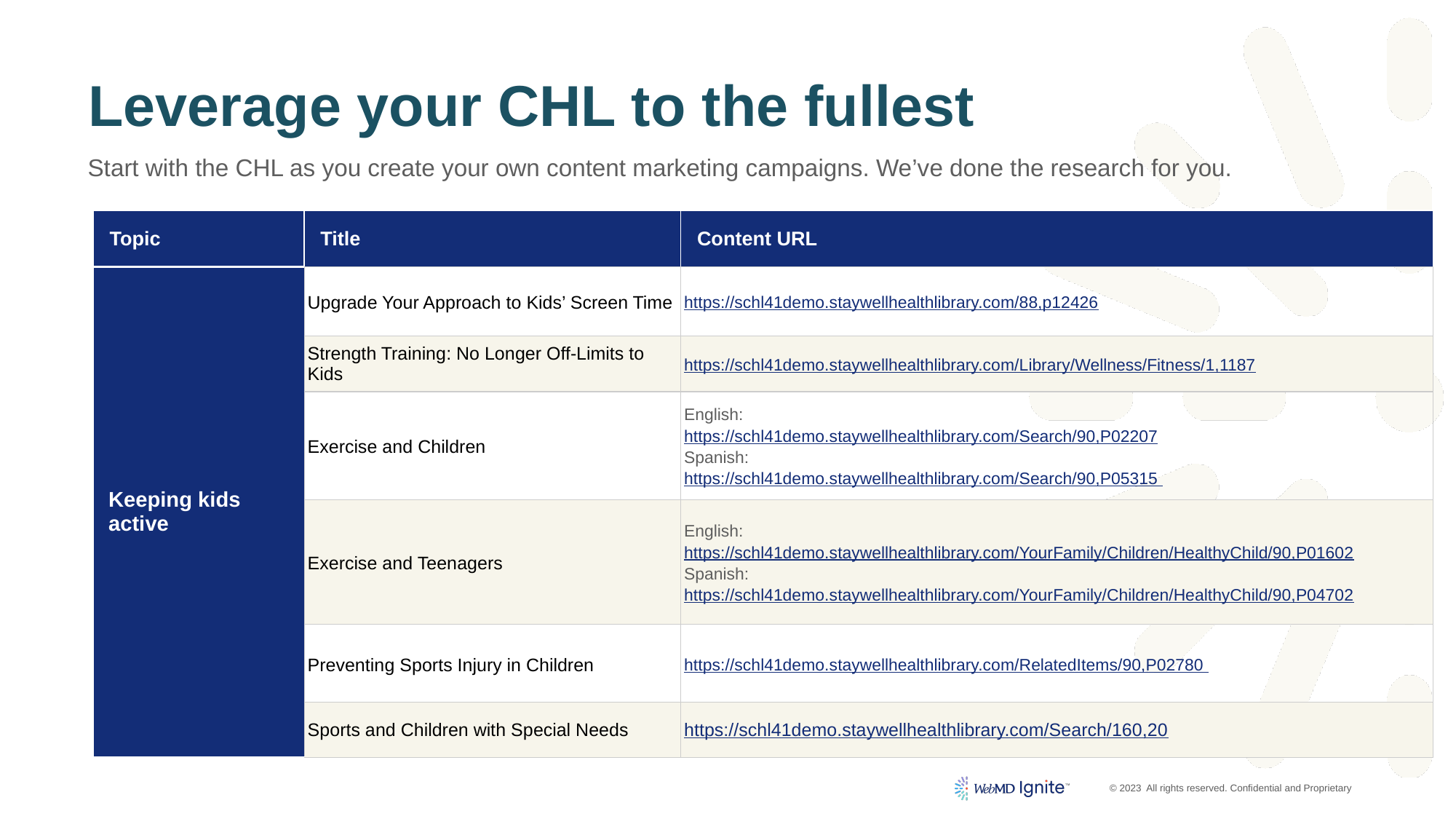

# Leverage your CHL to the fullest
Start with the CHL as you create your own content marketing campaigns. We’ve done the research for you.
| Topic | Title | Content URL |
| --- | --- | --- |
| Keeping kids active | Upgrade Your Approach to Kids’ Screen Time | https://schl41demo.staywellhealthlibrary.com/88,p12426 |
|  | Strength Training: No Longer Off-Limits to Kids | https://schl41demo.staywellhealthlibrary.com/Library/Wellness/Fitness/1,1187 |
|  | Exercise and Children | English: https://schl41demo.staywellhealthlibrary.com/Search/90,P02207 Spanish: https://schl41demo.staywellhealthlibrary.com/Search/90,P05315 |
|  | Exercise and Teenagers | English: https://schl41demo.staywellhealthlibrary.com/YourFamily/Children/HealthyChild/90,P01602 Spanish: https://schl41demo.staywellhealthlibrary.com/YourFamily/Children/HealthyChild/90,P04702 |
|  | Preventing Sports Injury in Children | https://schl41demo.staywellhealthlibrary.com/RelatedItems/90,P02780 |
|  | Sports and Children with Special Needs | https://schl41demo.staywellhealthlibrary.com/Search/160,20 |
https://schl41demo.staywellhealthlibrary.com/Search/160,20